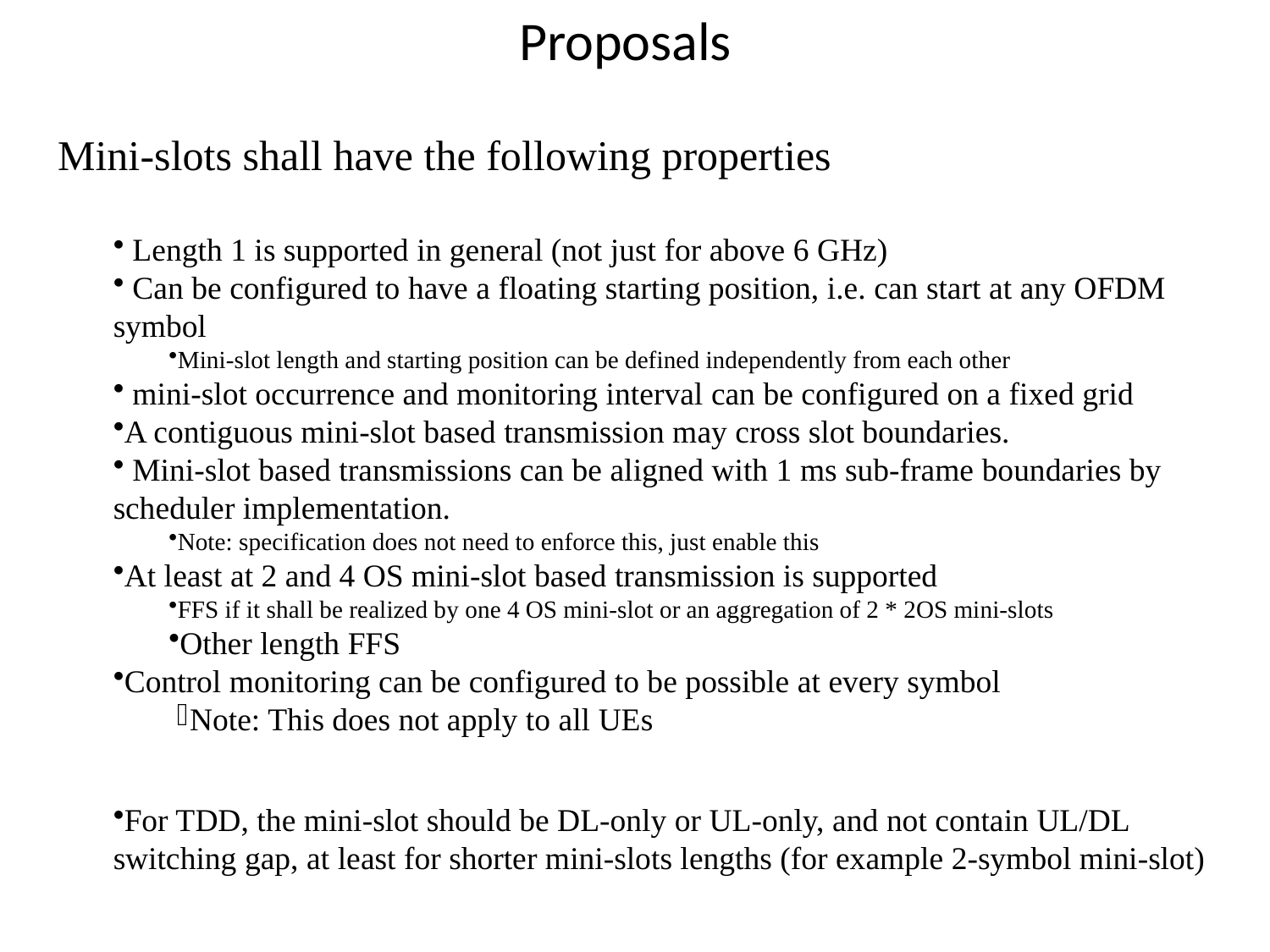

# Proposals
Mini-slots shall have the following properties

 Length 1 is supported in general (not just for above 6 GHz)
 Can be configured to have a floating starting position, i.e. can start at any OFDM symbol
Mini-slot length and starting position can be defined independently from each other
 mini-slot occurrence and monitoring interval can be configured on a fixed grid
A contiguous mini-slot based transmission may cross slot boundaries.
 Mini-slot based transmissions can be aligned with 1 ms sub-frame boundaries by scheduler implementation.
Note: specification does not need to enforce this, just enable this
At least at 2 and 4 OS mini-slot based transmission is supported
FFS if it shall be realized by one 4 OS mini-slot or an aggregation of 2 * 2OS mini-slots
Other length FFS
Control monitoring can be configured to be possible at every symbol
Note: This does not apply to all UEs

For TDD, the mini-slot should be DL-only or UL-only, and not contain UL/DL switching gap, at least for shorter mini-slots lengths (for example 2-symbol mini-slot)